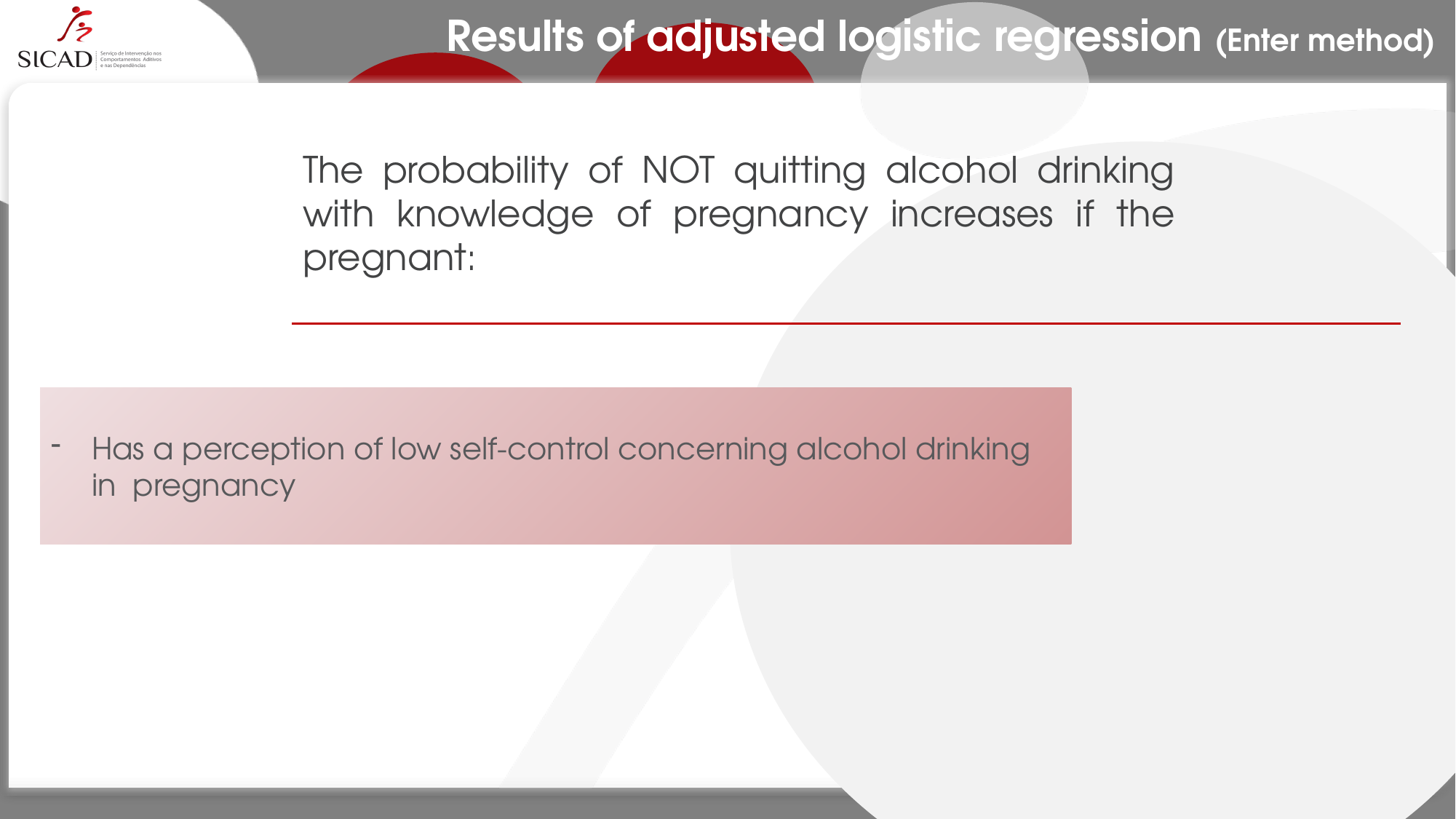

# Results of adjusted logistic regression (Enter method)
The probability of NOT quitting alcohol drinking with knowledge of pregnancy increases if the pregnant:

Has a perception of low self-control concerning alcohol drinking in  pregnancy

10